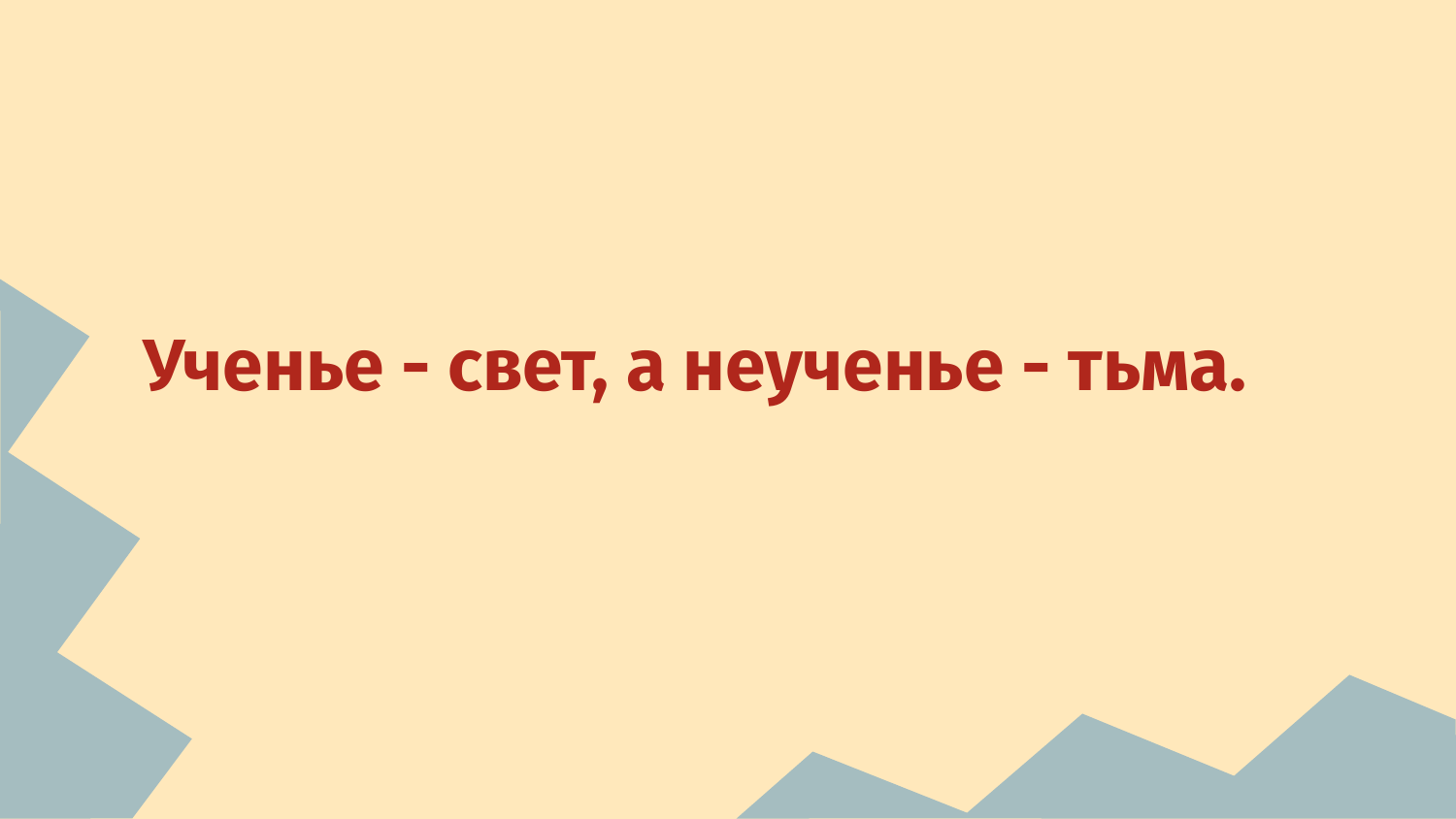

# Ученье - свет, а неученье - тьма.